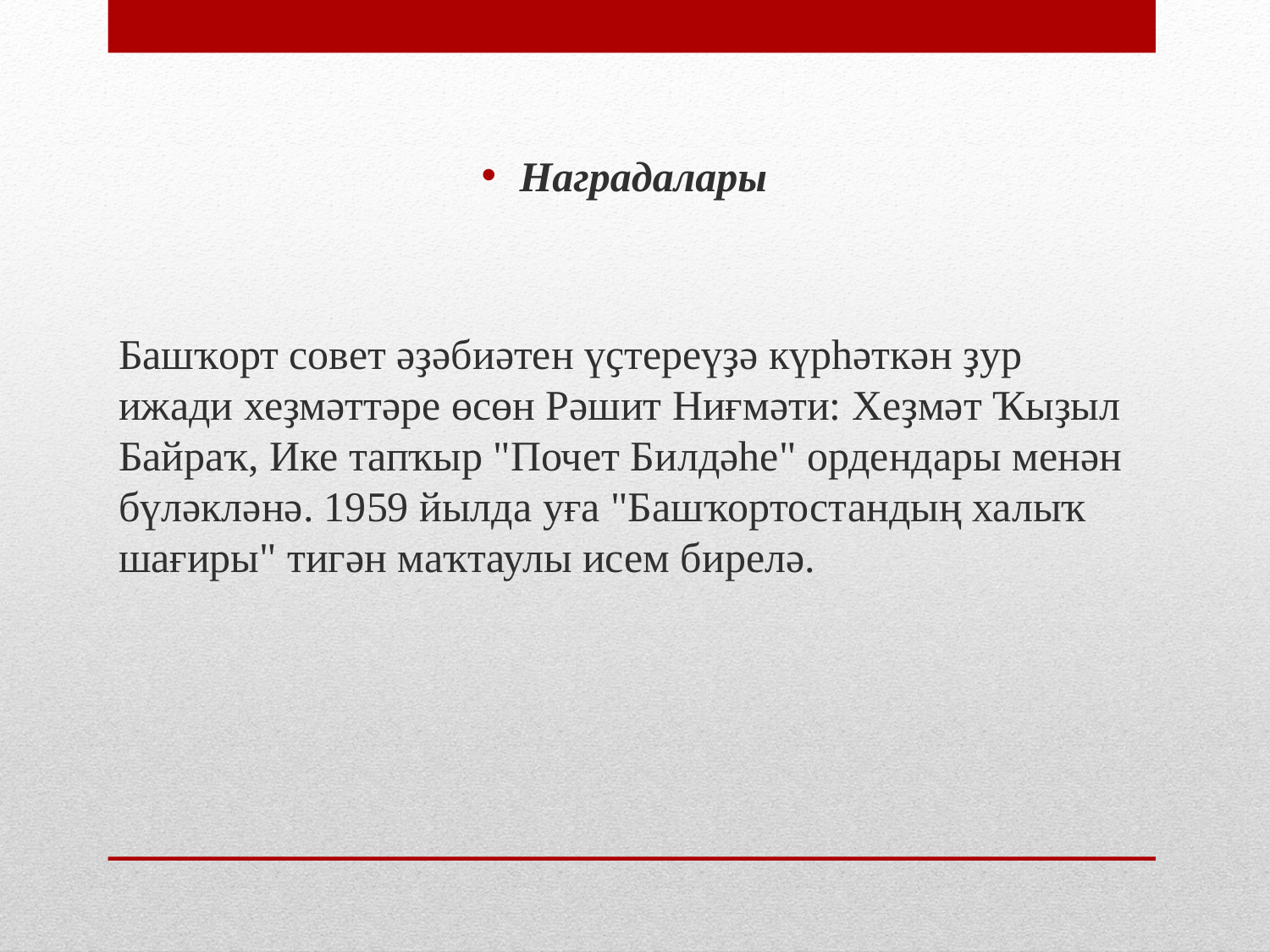

Наградалары

Башҡорт совет әҙәбиәтен үҫтереүҙә күрһәткән ҙур ижади хеҙмәттәре өсөн Рәшит Ниғмәти: Хеҙмәт Ҡыҙыл Байраҡ, Ике тапҡыр "Почет Билдәһе" ордендары менән бүләкләнә. 1959 йылда уға "Башҡортостандың халыҡ шағиры" тигән маҡтаулы исем бирелә.
#